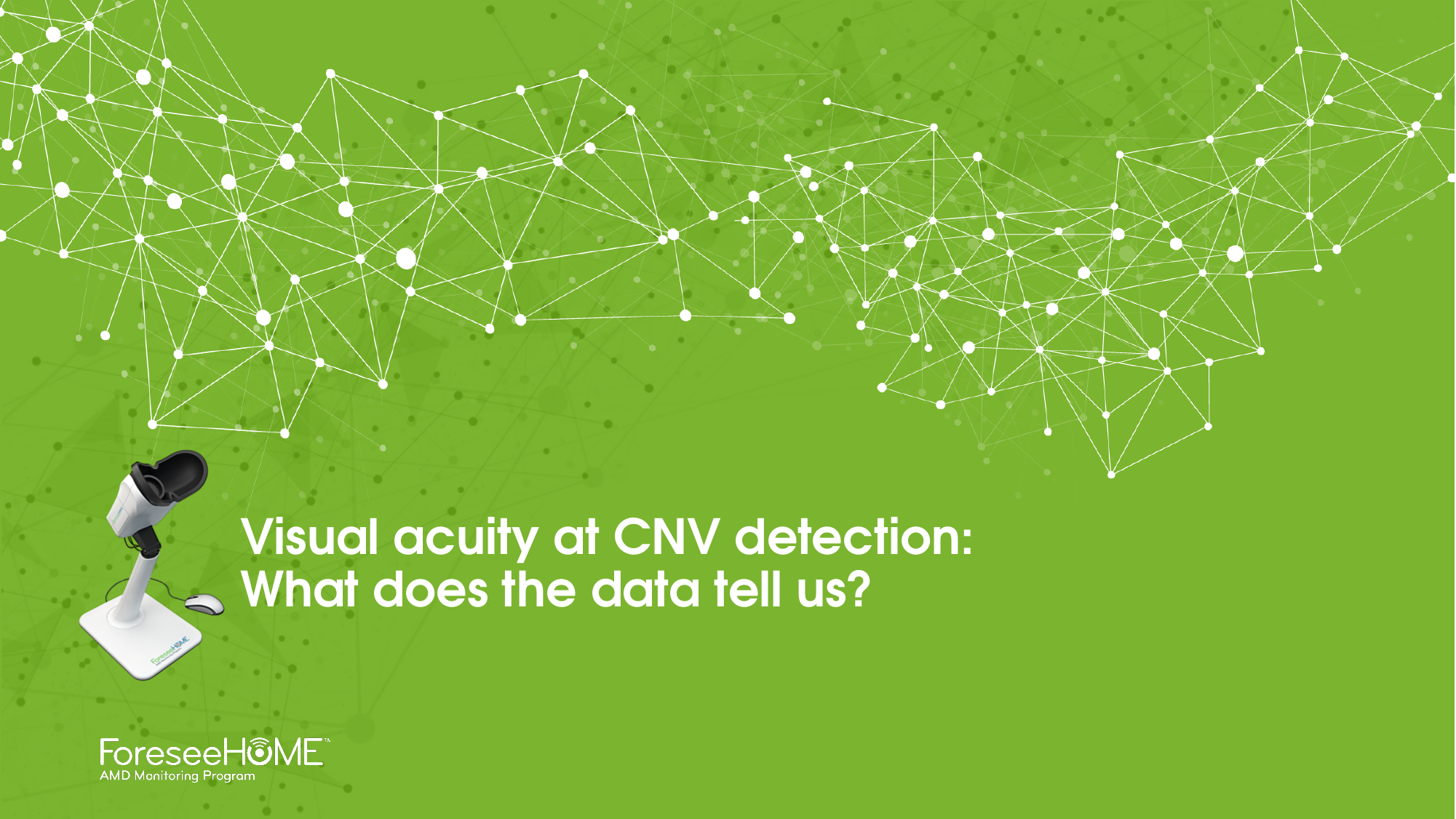

Visual acuity at CNV detection:
What does the data tell us?